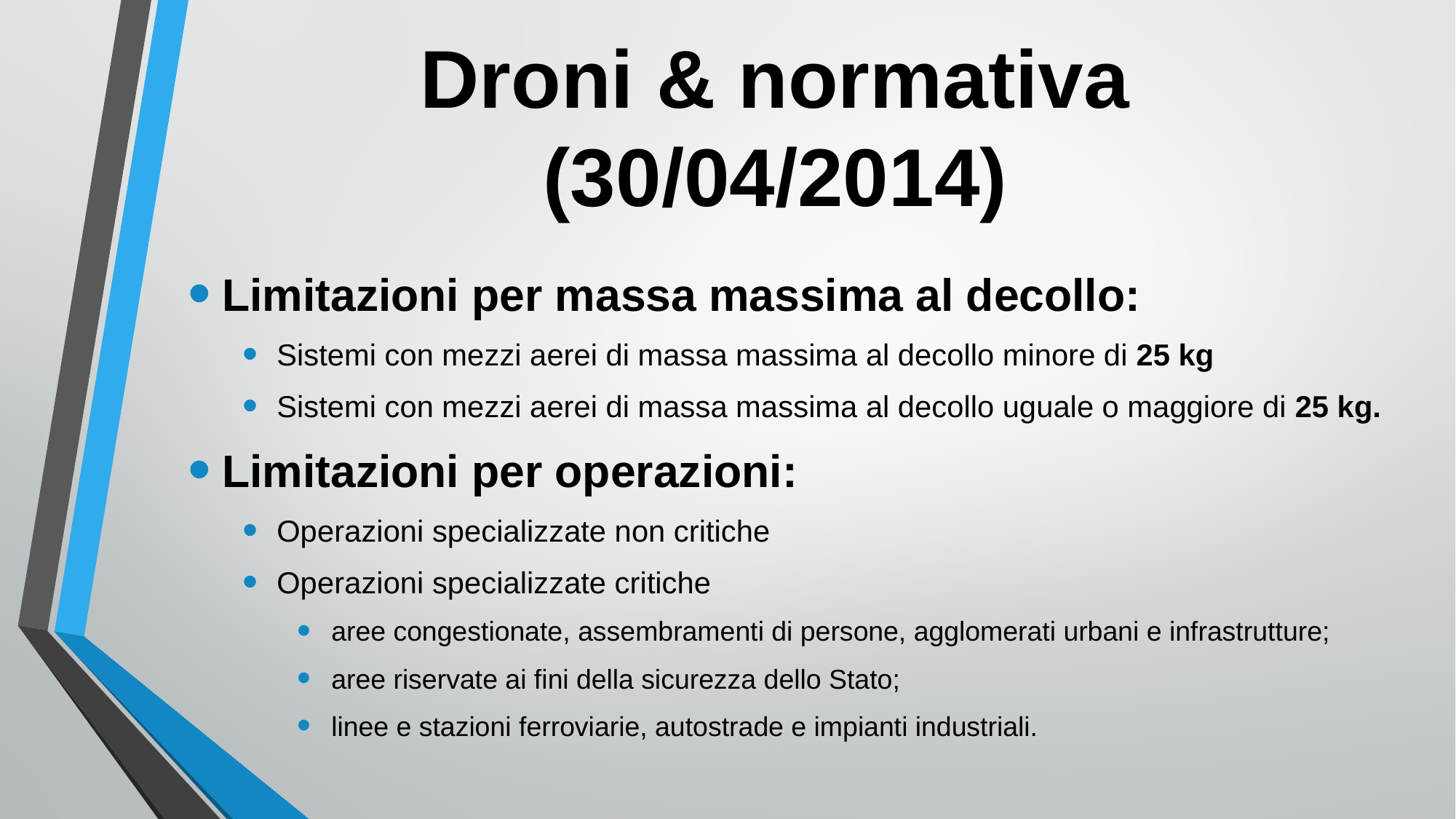

# Droni & normativa (30/04/2014)
Limitazioni per massa massima al decollo:
Sistemi con mezzi aerei di massa massima al decollo minore di 25 kg
Sistemi con mezzi aerei di massa massima al decollo uguale o maggiore di 25 kg.
Limitazioni per operazioni:
Operazioni specializzate non critiche
Operazioni specializzate critiche
aree congestionate, assembramenti di persone, agglomerati urbani e infrastrutture;
aree riservate ai fini della sicurezza dello Stato;
linee e stazioni ferroviarie, autostrade e impianti industriali.